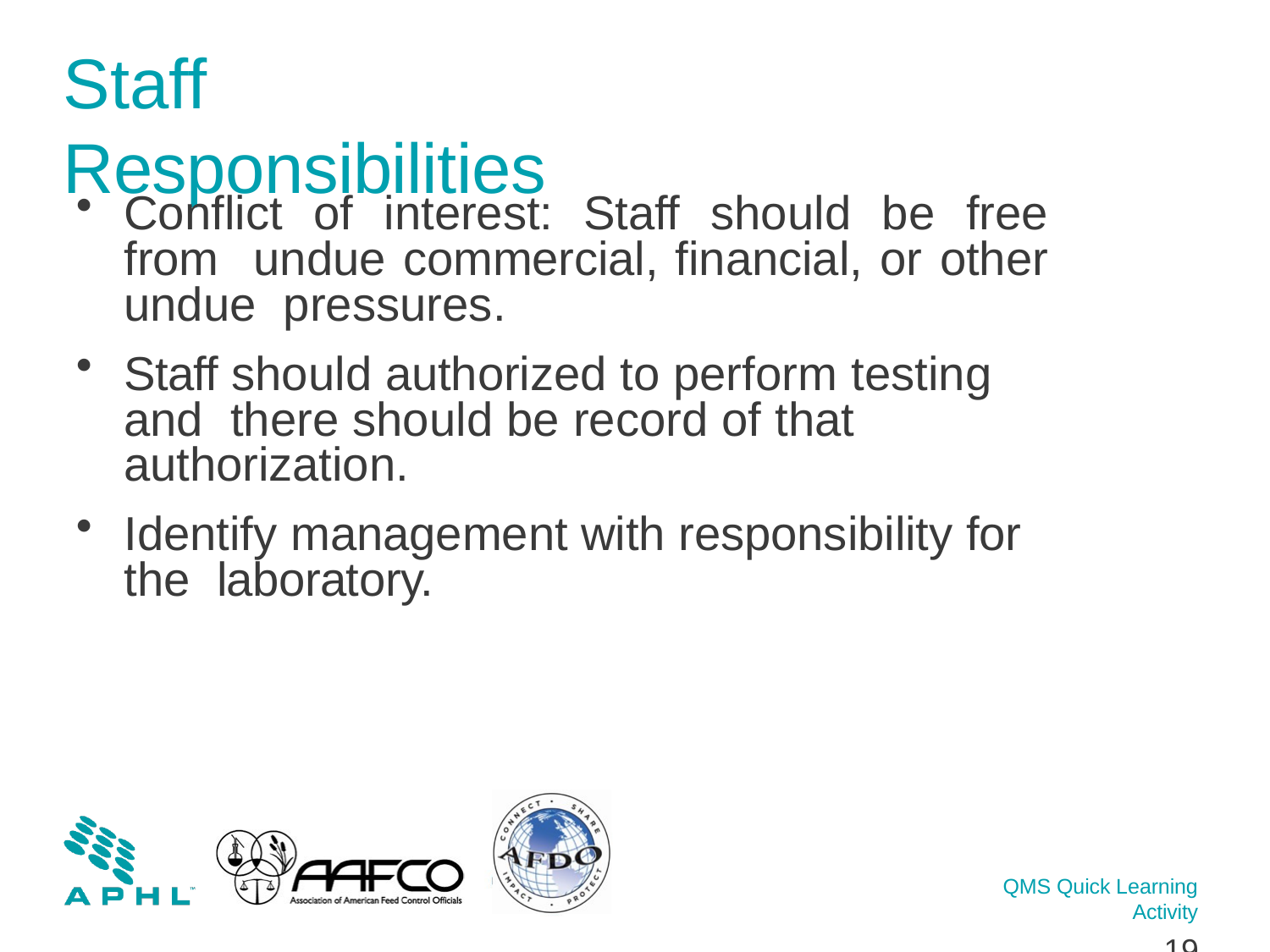

# Staff Responsibilities
Conflict of interest: Staff should be free from  undue commercial, financial, or other undue  pressures.
Staff should authorized to perform testing and  there should be record of that authorization.
Identify management with responsibility for the  laboratory.

QMS Quick Learning Activity
19